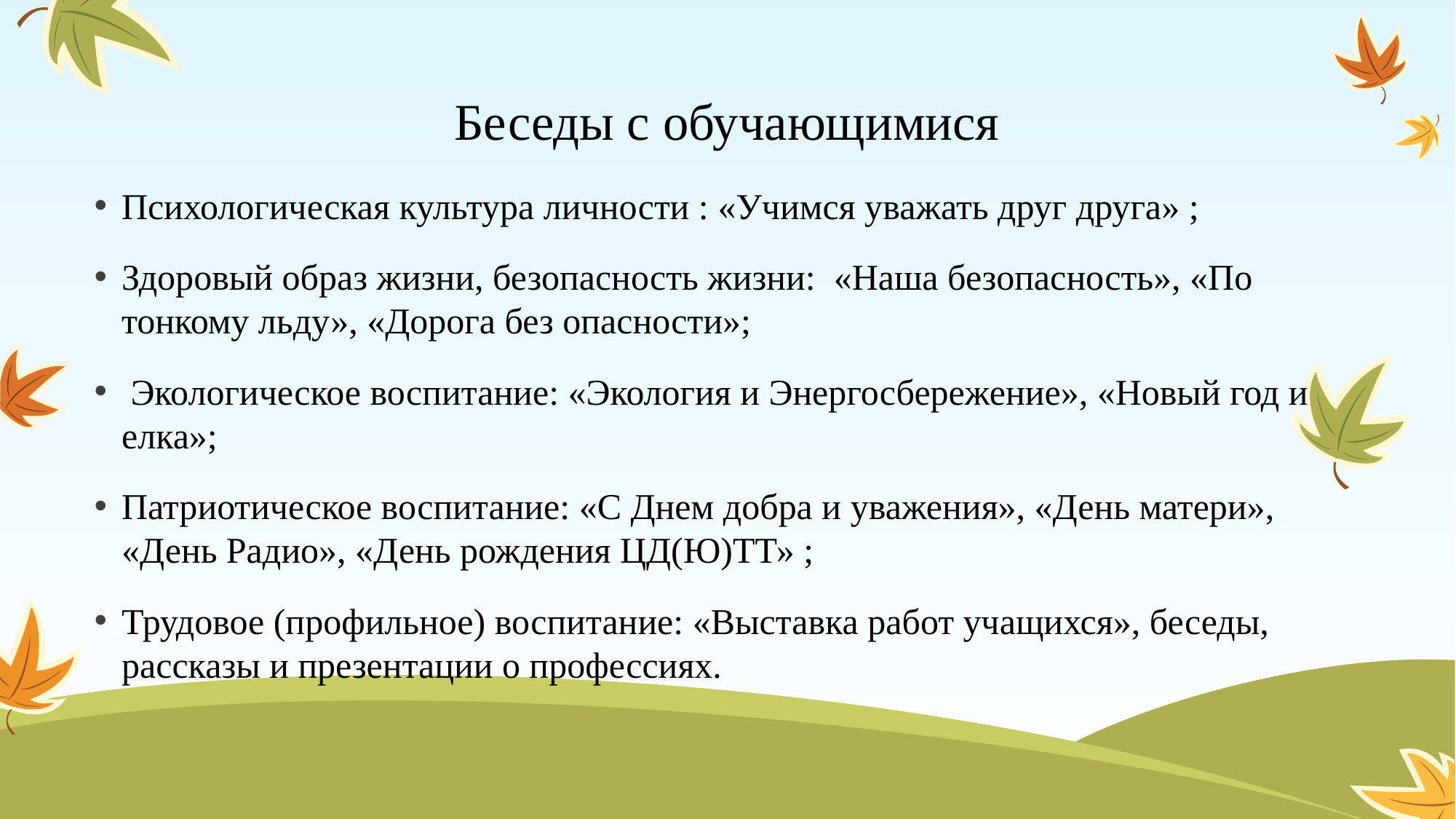

# Беседы с обучающимися
Психологическая культура личности : «Учимся уважать друг друга» ;
Здоровый образ жизни, безопасность жизни:  «Наша безопасность», «По тонкому льду», «Дорога без опасности»;
 Экологическое воспитание: «Экология и Энергосбережение», «Новый год и елка»;
Патриотическое воспитание: «С Днем добра и уважения», «День матери», «День Радио», «День рождения ЦД(Ю)ТТ» ;
Трудовое (профильное) воспитание: «Выставка работ учащихся», беседы, рассказы и презентации о профессиях.